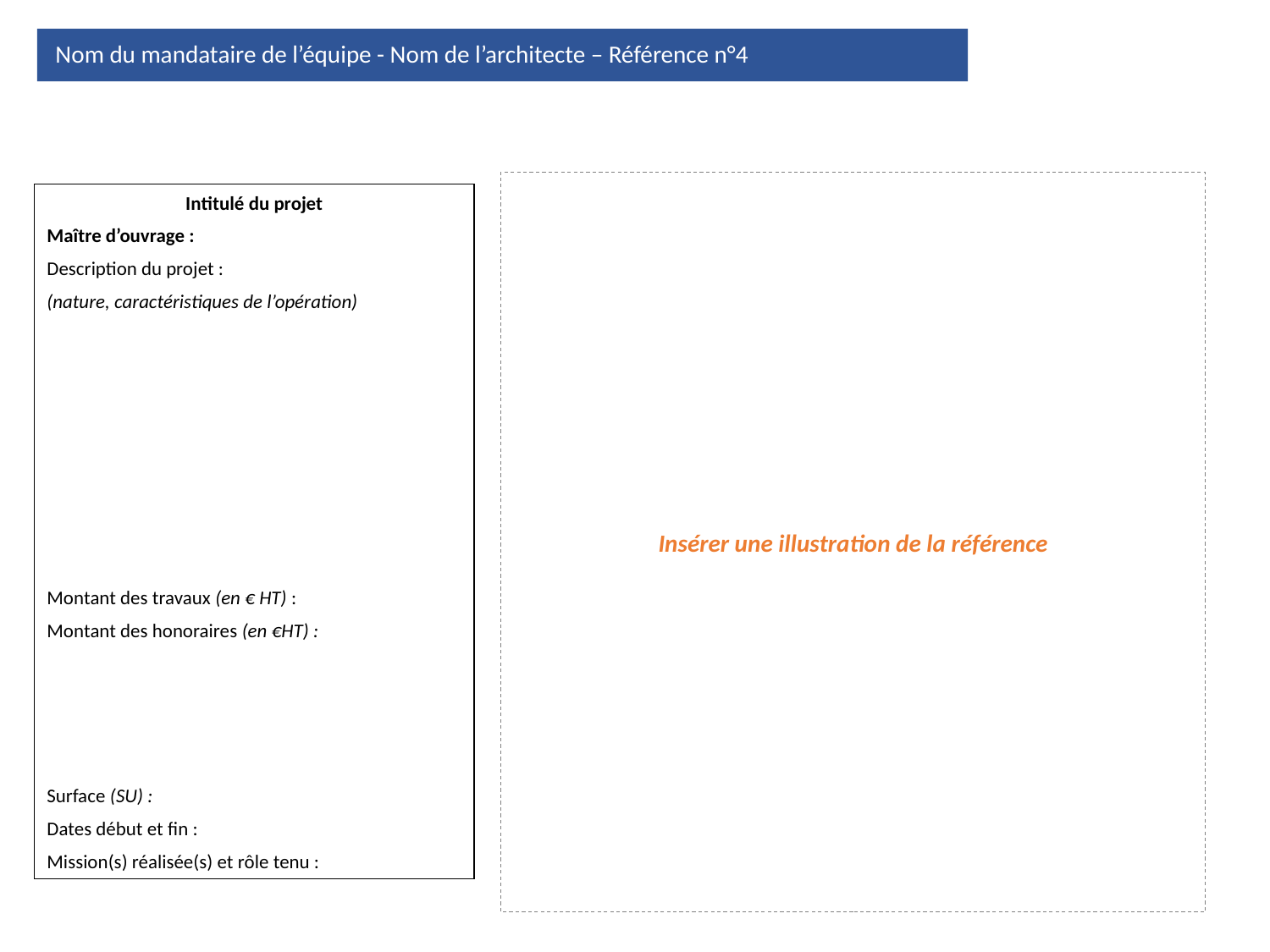

Nom du mandataire de l’équipe - Nom de l’architecte – Référence n°4
Insérer une illustration de la référence
Intitulé du projet
Maître d’ouvrage :
Description du projet :
(nature, caractéristiques de l’opération)

Montant des travaux (en € HT) :
Montant des honoraires (en €HT) :

Surface (SU) :
Dates début et fin :
Mission(s) réalisée(s) et rôle tenu :